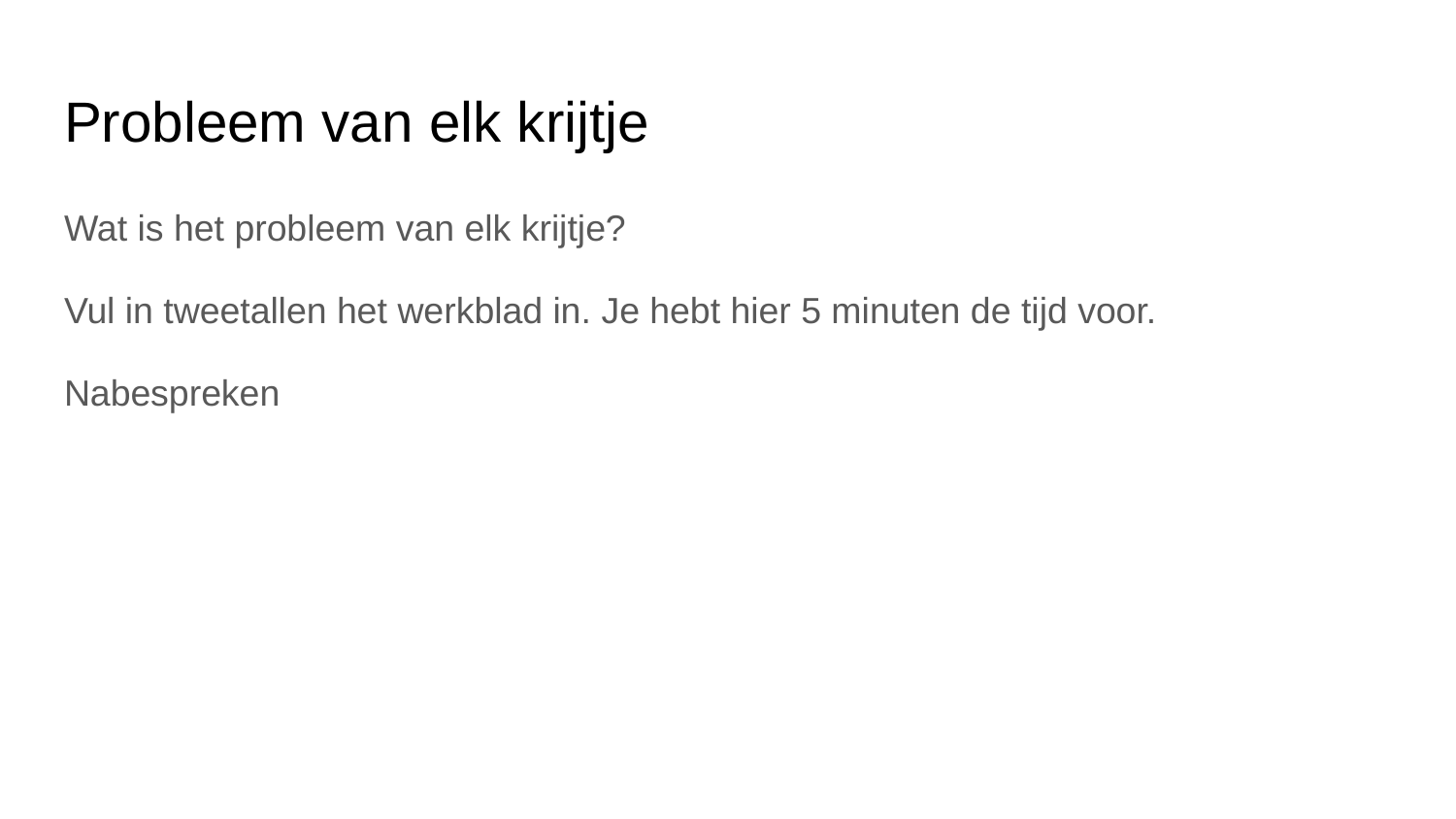

# Probleem van elk krijtje
Wat is het probleem van elk krijtje?
Vul in tweetallen het werkblad in. Je hebt hier 5 minuten de tijd voor.
Nabespreken